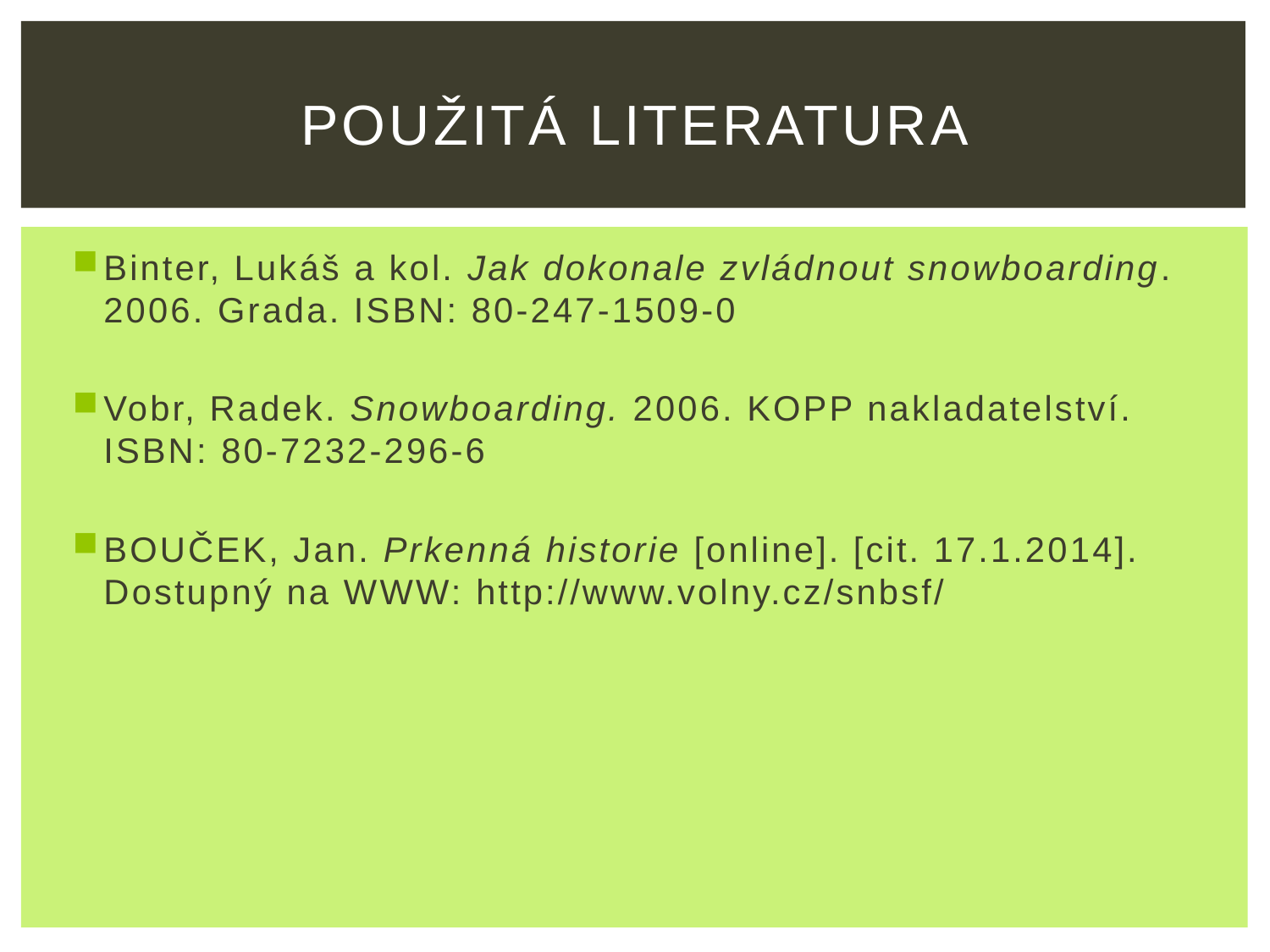

# Použitá literatura
Binter, Lukáš a kol. Jak dokonale zvládnout snowboarding. 2006. Grada. ISBN: 80-247-1509-0

Vobr, Radek. Snowboarding. 2006. KOPP nakladatelství. ISBN: 80-7232-296-6

BOUČEK, Jan. Prkenná historie [online]. [cit. 17.1.2014]. Dostupný na WWW: http://www.volny.cz/snbsf/